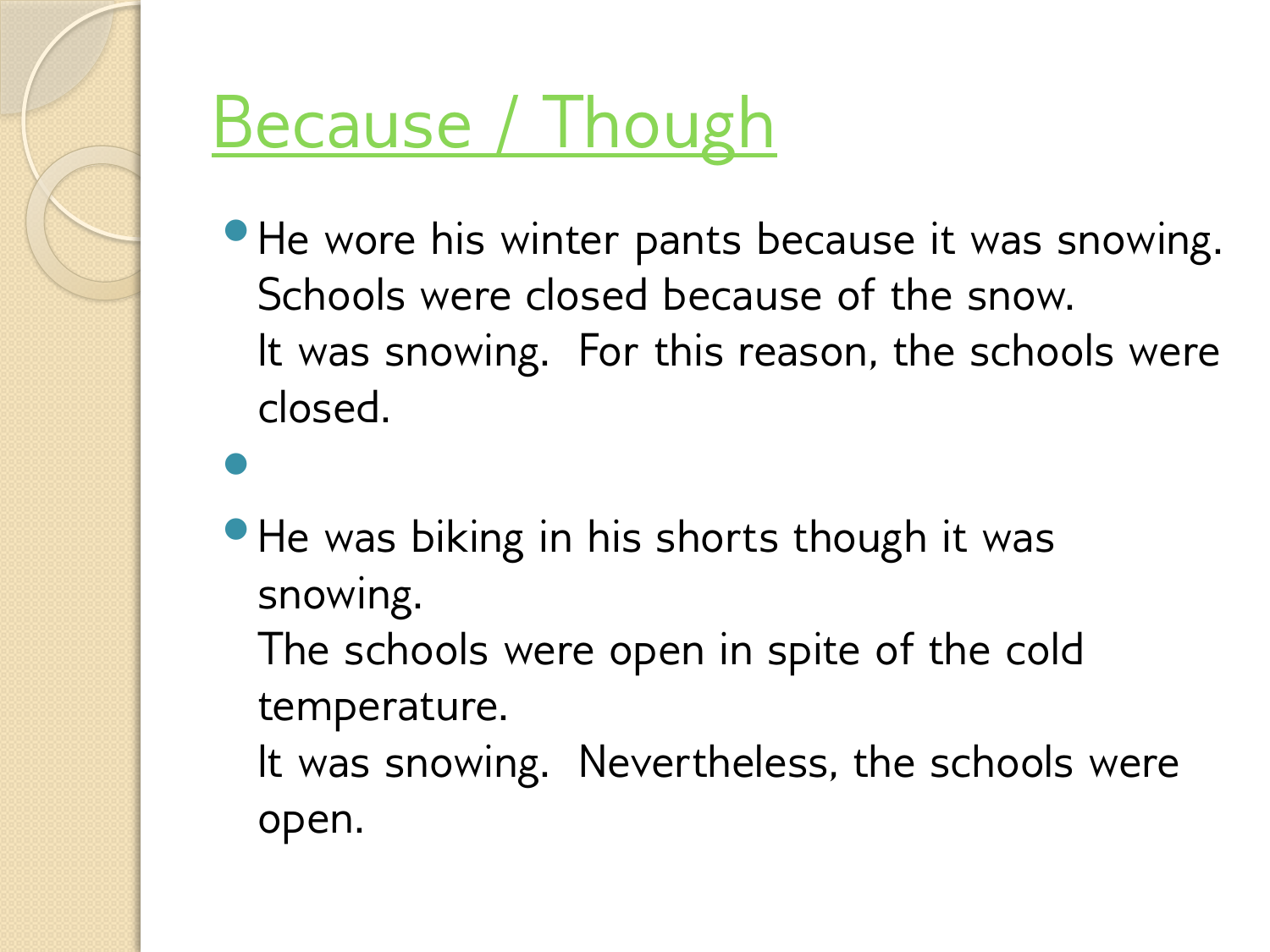

# Because / Though
He wore his winter pants because it was snowing.
Schools were closed because of the snow.
It was snowing.  For this reason, the schools were closed.

He was biking in his shorts though it was snowing.
The schools were open in spite of the cold temperature.
It was snowing.  Nevertheless, the schools were open.